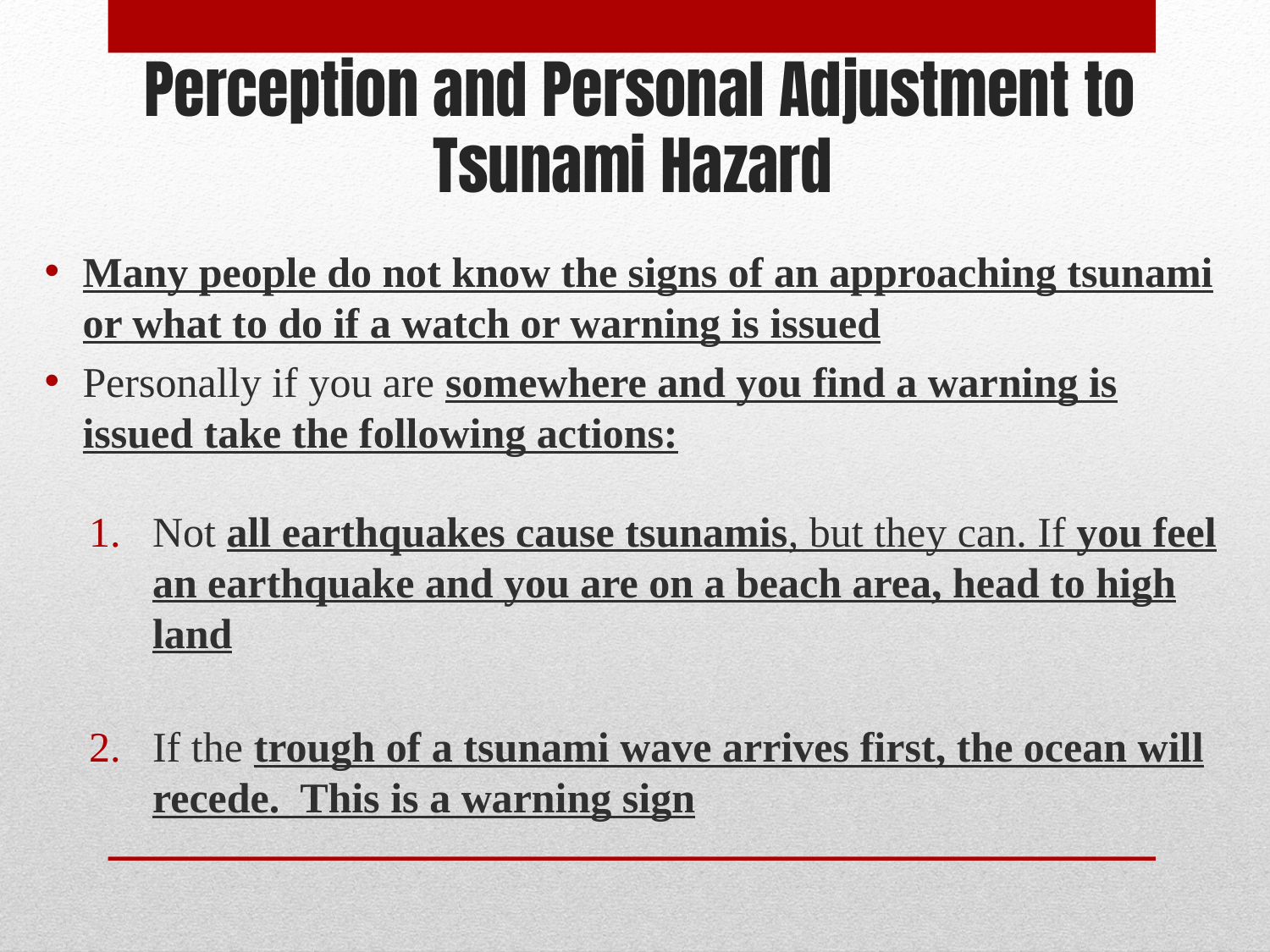

Perception and Personal Adjustment to Tsunami Hazard
Many people do not know the signs of an approaching tsunami or what to do if a watch or warning is issued
Personally if you are somewhere and you find a warning is issued take the following actions:

Not all earthquakes cause tsunamis, but they can. If you feel an earthquake and you are on a beach area, head to high land

If the trough of a tsunami wave arrives first, the ocean will recede.  This is a warning sign